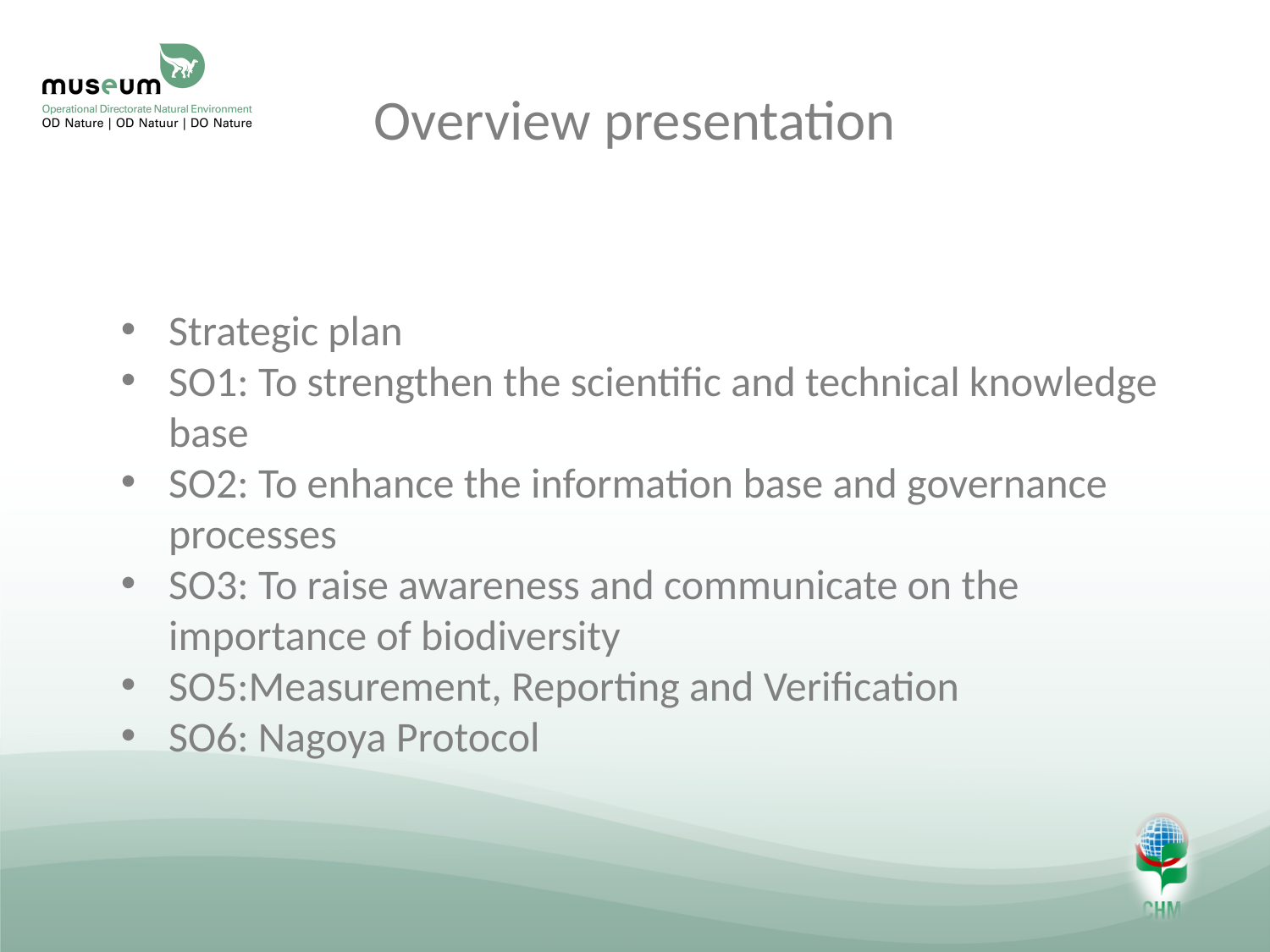

# Overview presentation

Strategic plan
SO1: To strengthen the scientific and technical knowledge base
SO2: To enhance the information base and governance processes
SO3: To raise awareness and communicate on the importance of biodiversity
SO5:Measurement, Reporting and Verification
SO6: Nagoya Protocol